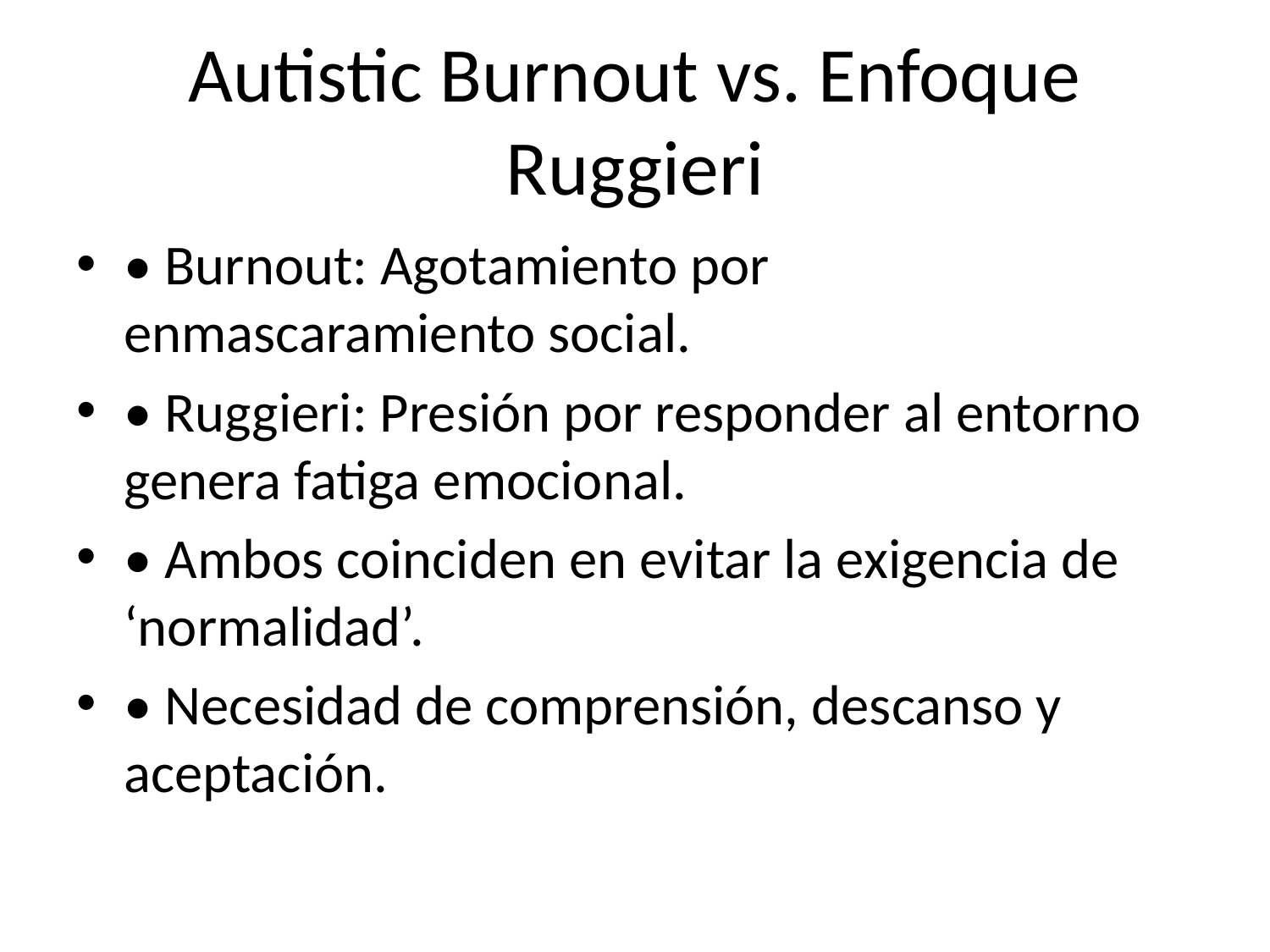

# Autistic Burnout vs. Enfoque Ruggieri
• Burnout: Agotamiento por enmascaramiento social.
• Ruggieri: Presión por responder al entorno genera fatiga emocional.
• Ambos coinciden en evitar la exigencia de ‘normalidad’.
• Necesidad de comprensión, descanso y aceptación.